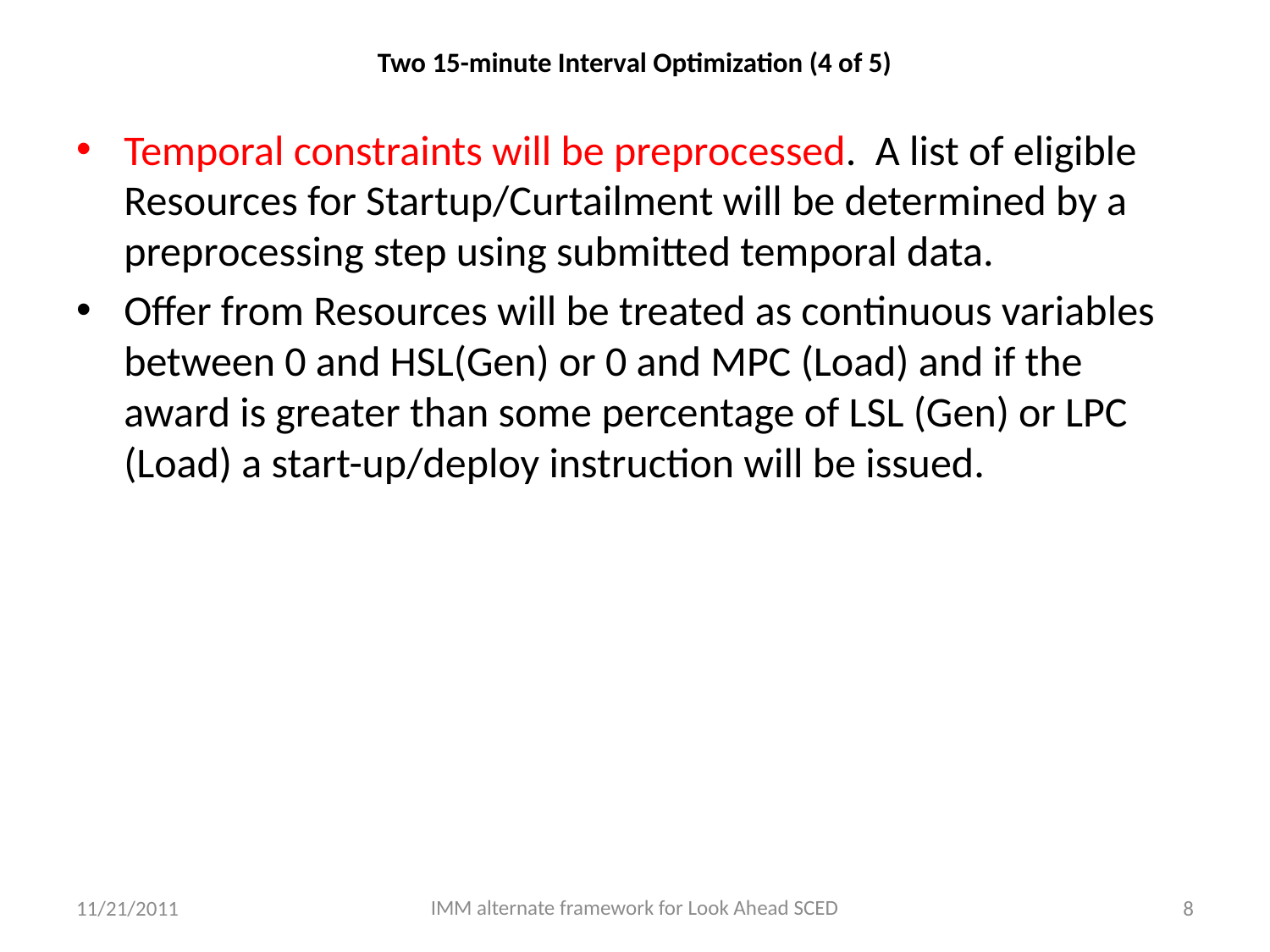

# Two 15-minute Interval Optimization (4 of 5)
Temporal constraints will be preprocessed.  A list of eligible Resources for Startup/Curtailment will be determined by a preprocessing step using submitted temporal data.
Offer from Resources will be treated as continuous variables between 0 and HSL(Gen) or 0 and MPC (Load) and if the award is greater than some percentage of LSL (Gen) or LPC (Load) a start-up/deploy instruction will be issued.
11/21/2011
8
IMM alternate framework for Look Ahead SCED